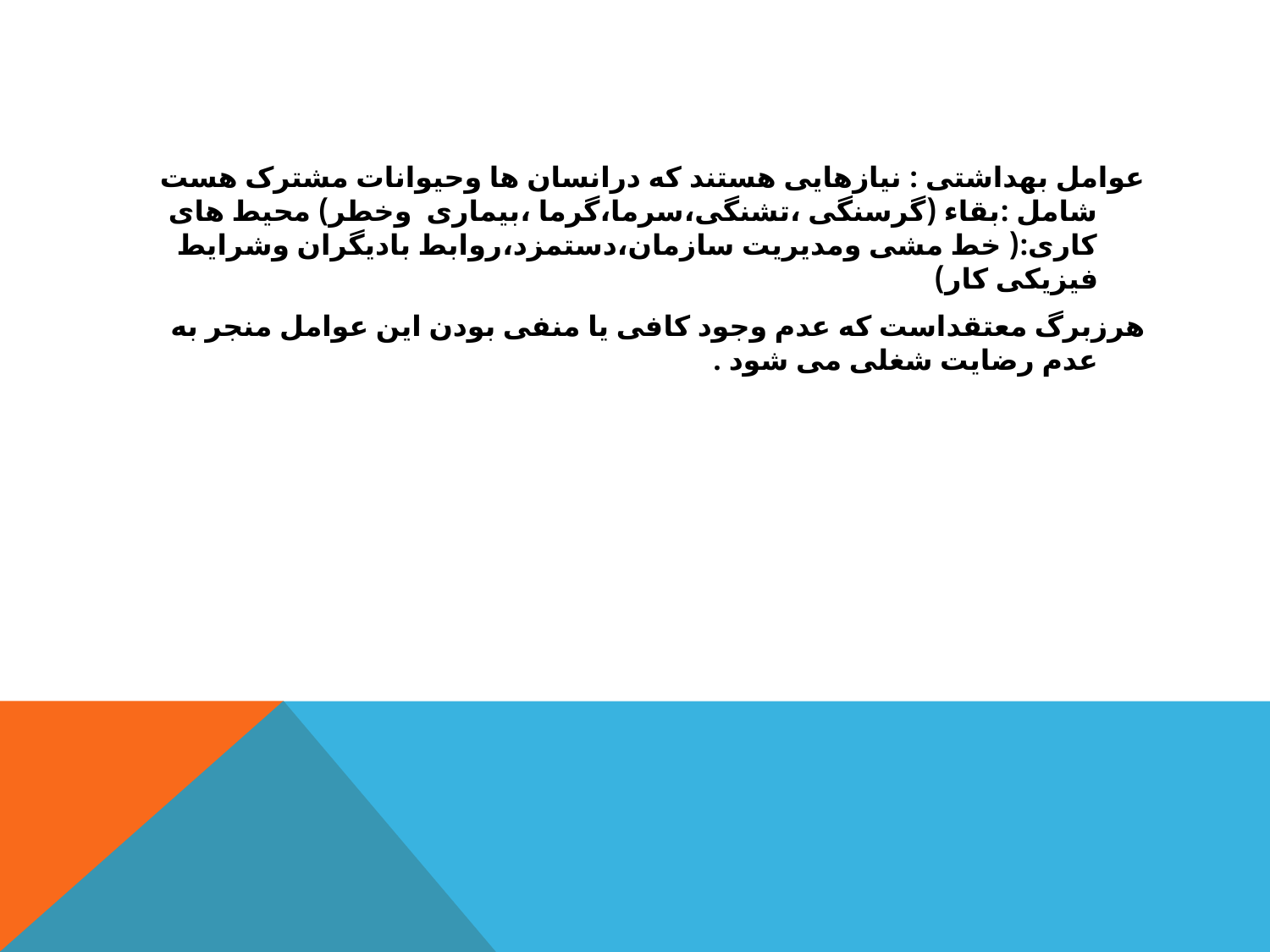

عوامل بهداشتی : نیازهایی هستند که درانسان ها وحیوانات مشترک هست شامل :بقاء (گرسنگی ،تشنگی،سرما،گرما ،بیماری  وخطر) محیط های کاری:( خط مشی ومدیریت سازمان،دستمزد،روابط بادیگران وشرایط فیزیکی کار)
هرزبرگ معتقداست که عدم وجود کافی یا منفی بودن این عوامل منجر به عدم رضایت شغلی می شود .